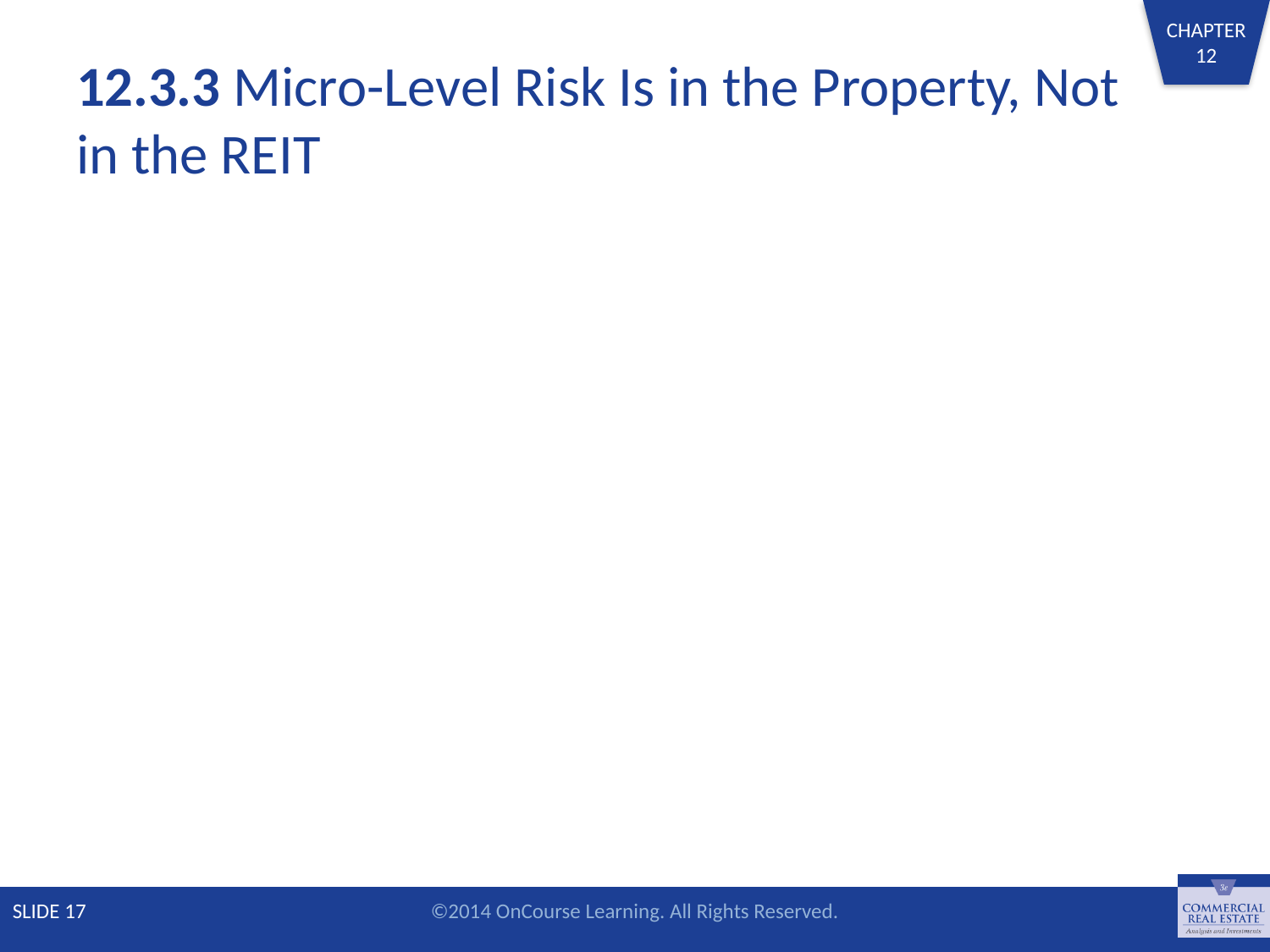

# 12.3.3 Micro-Level Risk Is in the Property, Not in the REIT

SLIDE 17